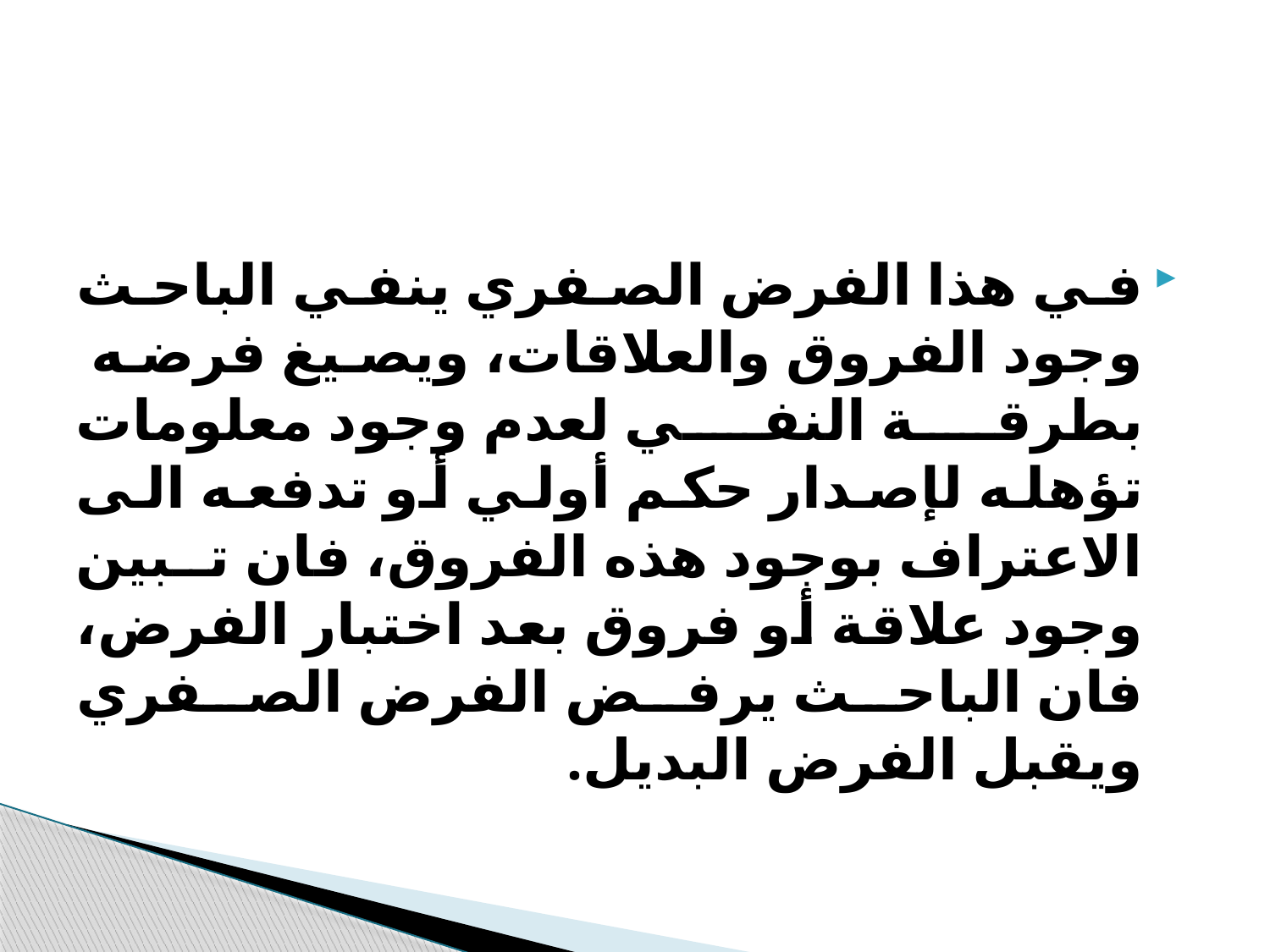

#
في هذا الفرض الصفري ينفي الباحث وجود الفروق والعلاقات، ويصيغ فرضه  بطرقة النفي لعدم وجود معلومات تؤهله لإصدار حكم أولي أو تدفعه الى الاعتراف بوجود هذه الفروق، فان تبين وجود علاقة أو فروق بعد اختبار الفرض، فان الباحث يرفض الفرض الصفري ويقبل الفرض البديل.